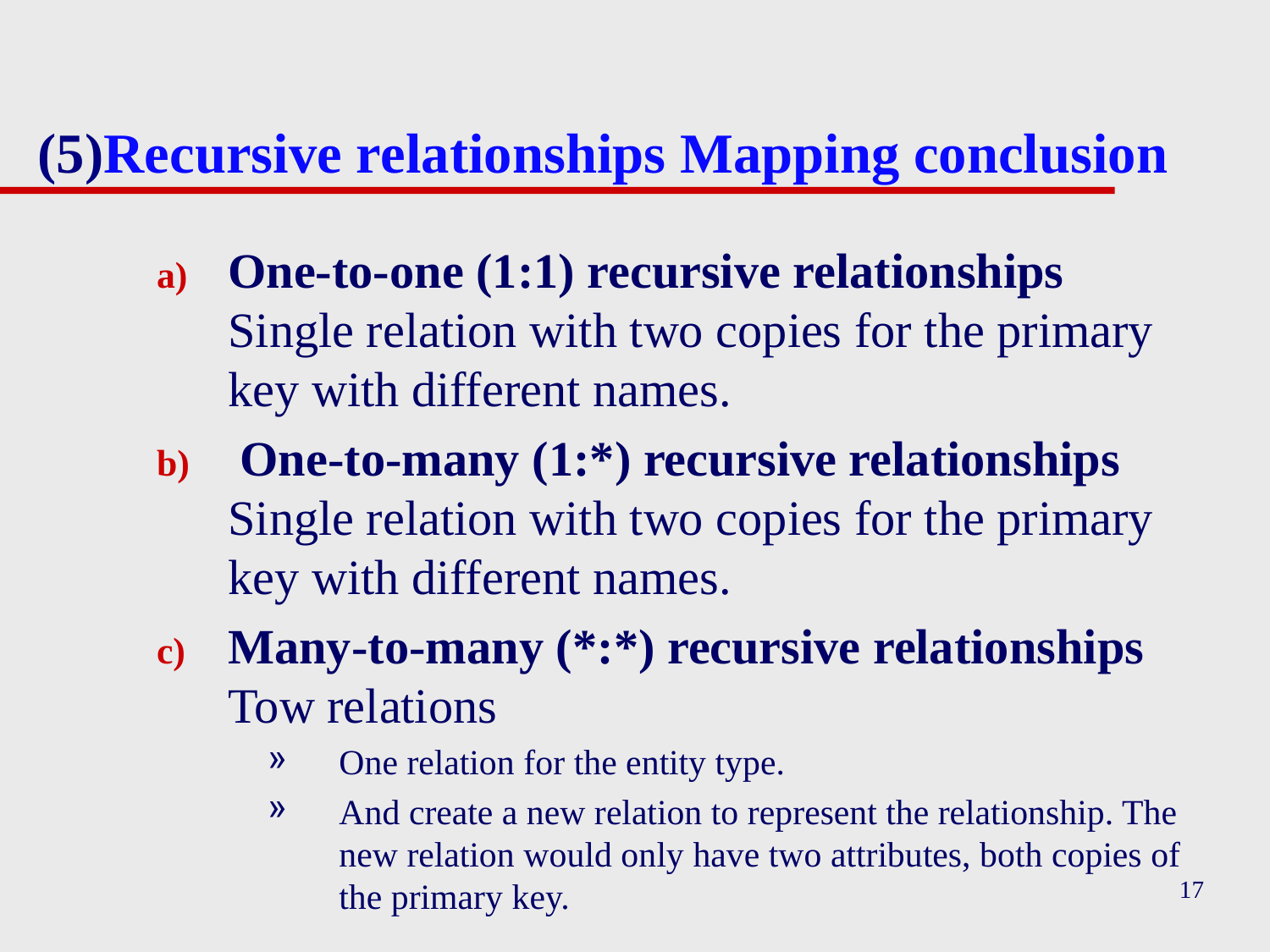

# (5)Recursive relationships Mapping conclusion
One-to-one (1:1) recursive relationships
Single relation with two copies for the primary key with different names.
 One-to-many (1:*) recursive relationships
Single relation with two copies for the primary key with different names.
Many-to-many (*:*) recursive relationships
Tow relations
One relation for the entity type.
And create a new relation to represent the relationship. The new relation would only have two attributes, both copies of the primary key.
17